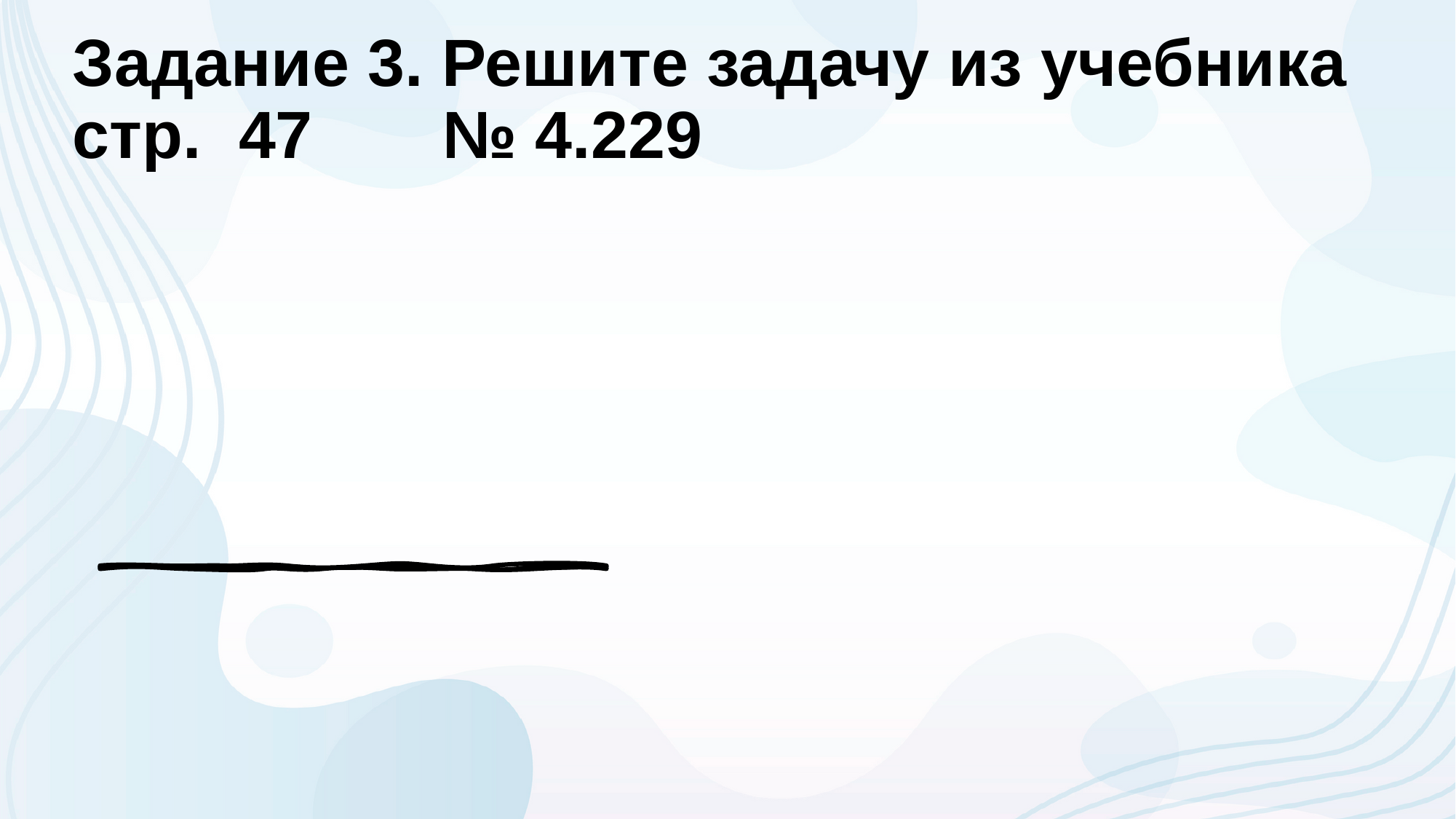

# Задание 3. Решите задачу из учебника стр.  47       № 4.229